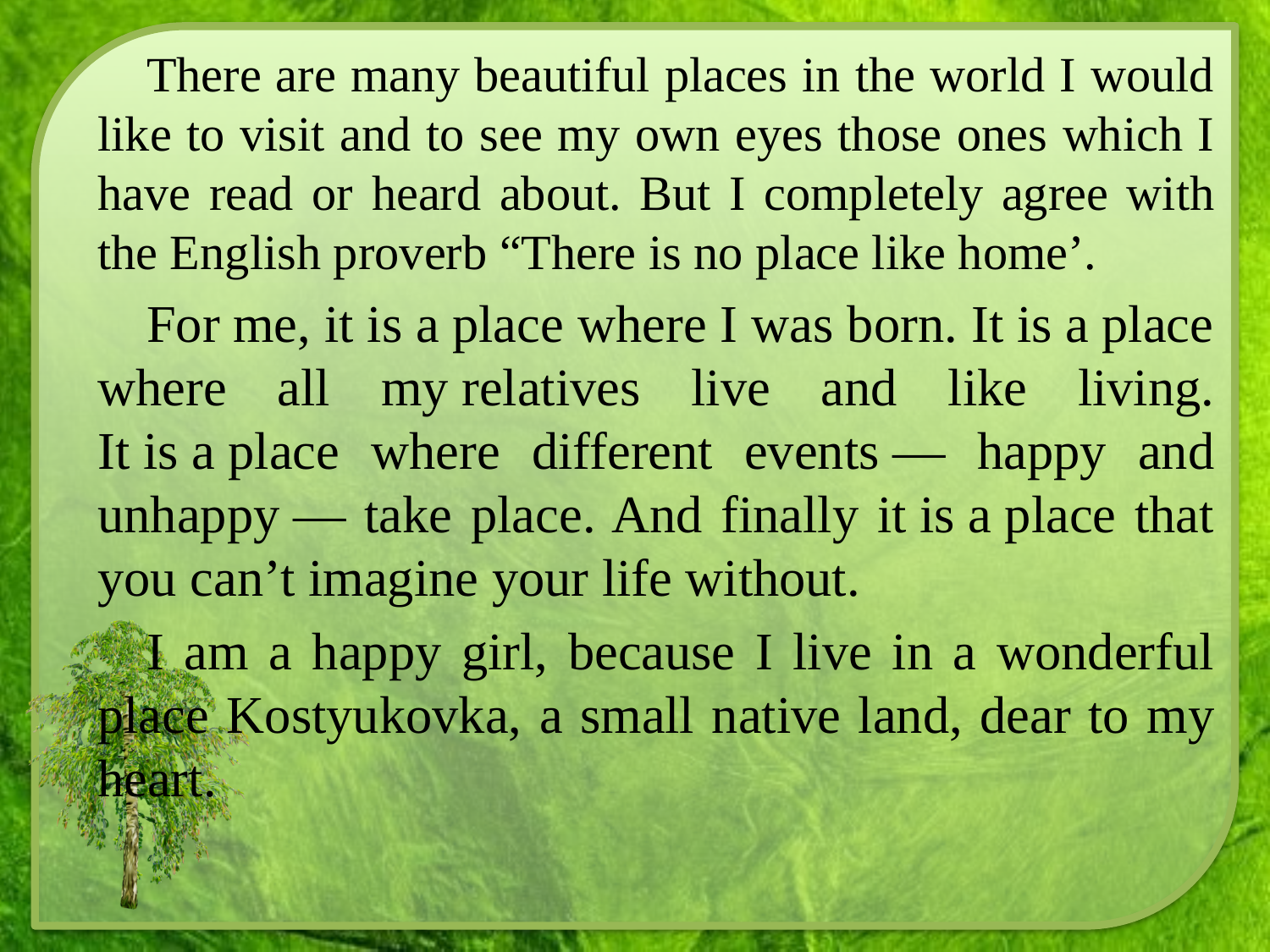

There are many beautiful places in the world I would like to visit and to see my own eyes those ones which I have read or heard about. But I completely agree with the English proverb “There is no place like home’.
For me, it is a place where I was born. It is a place where all my relatives live and like living. It is a place where different events — happy and unhappy — take place. And finally it is a place that you can’t imagine your life without.
I am a happy girl, because I live in a wonderful place Kostyukovka, a small native land, dear to my heart.